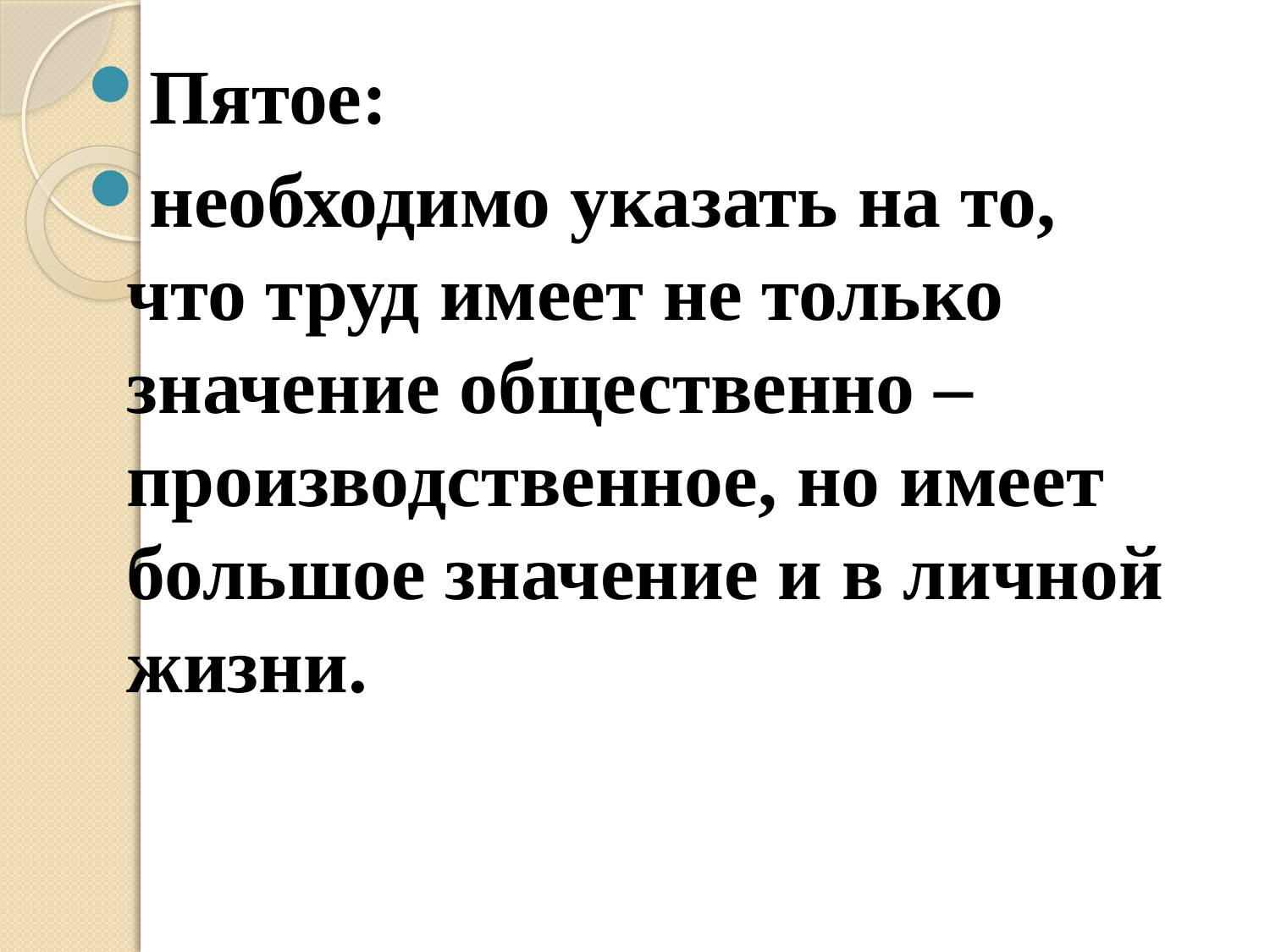

#
Пятое:
необходимо указать на то, что труд имеет не только значение общественно – производственное, но имеет большое значение и в личной жизни.